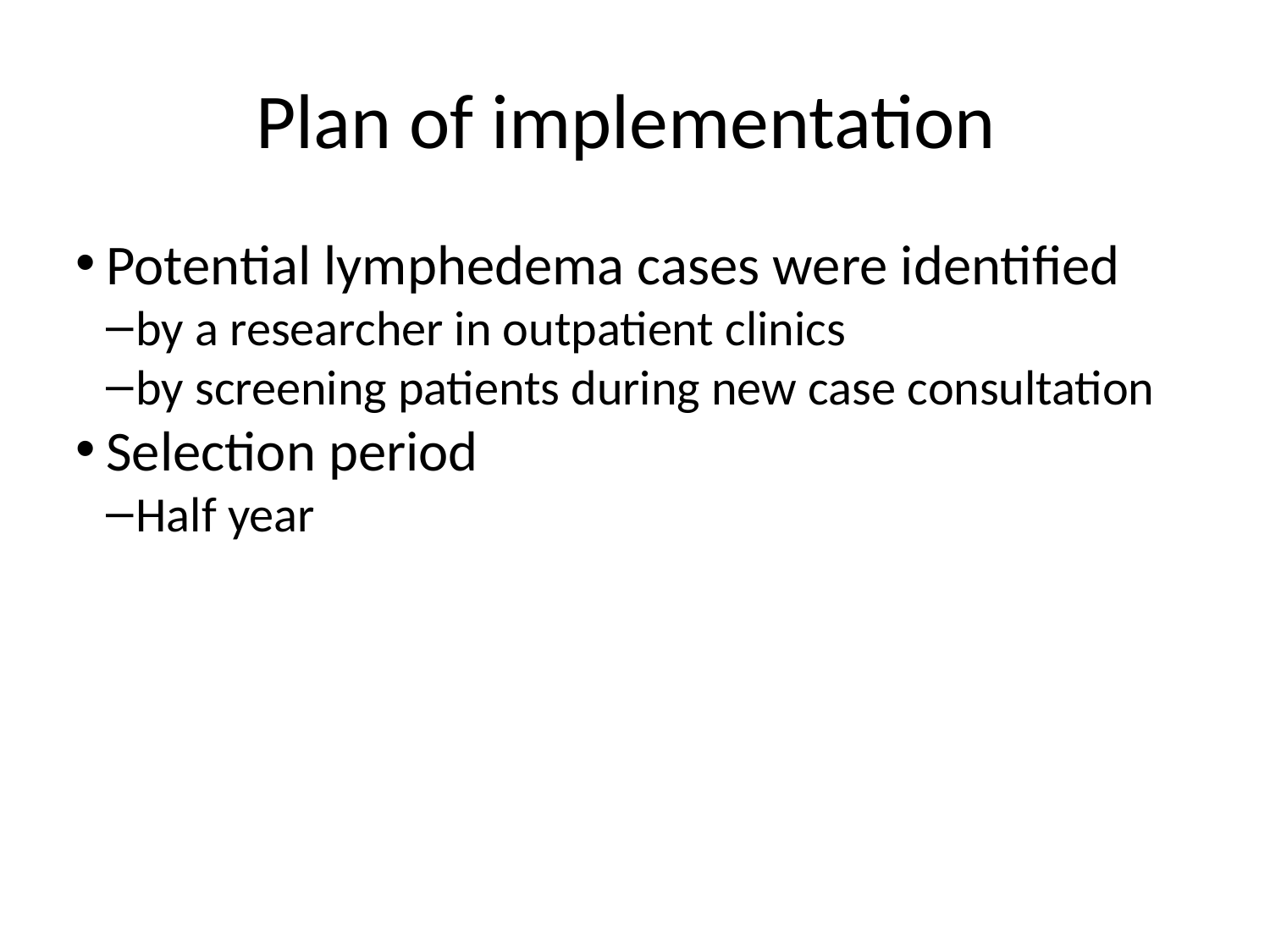

Plan of implementation
Potential lymphedema cases were identified
by a researcher in outpatient clinics
by screening patients during new case consultation
Selection period
Half year